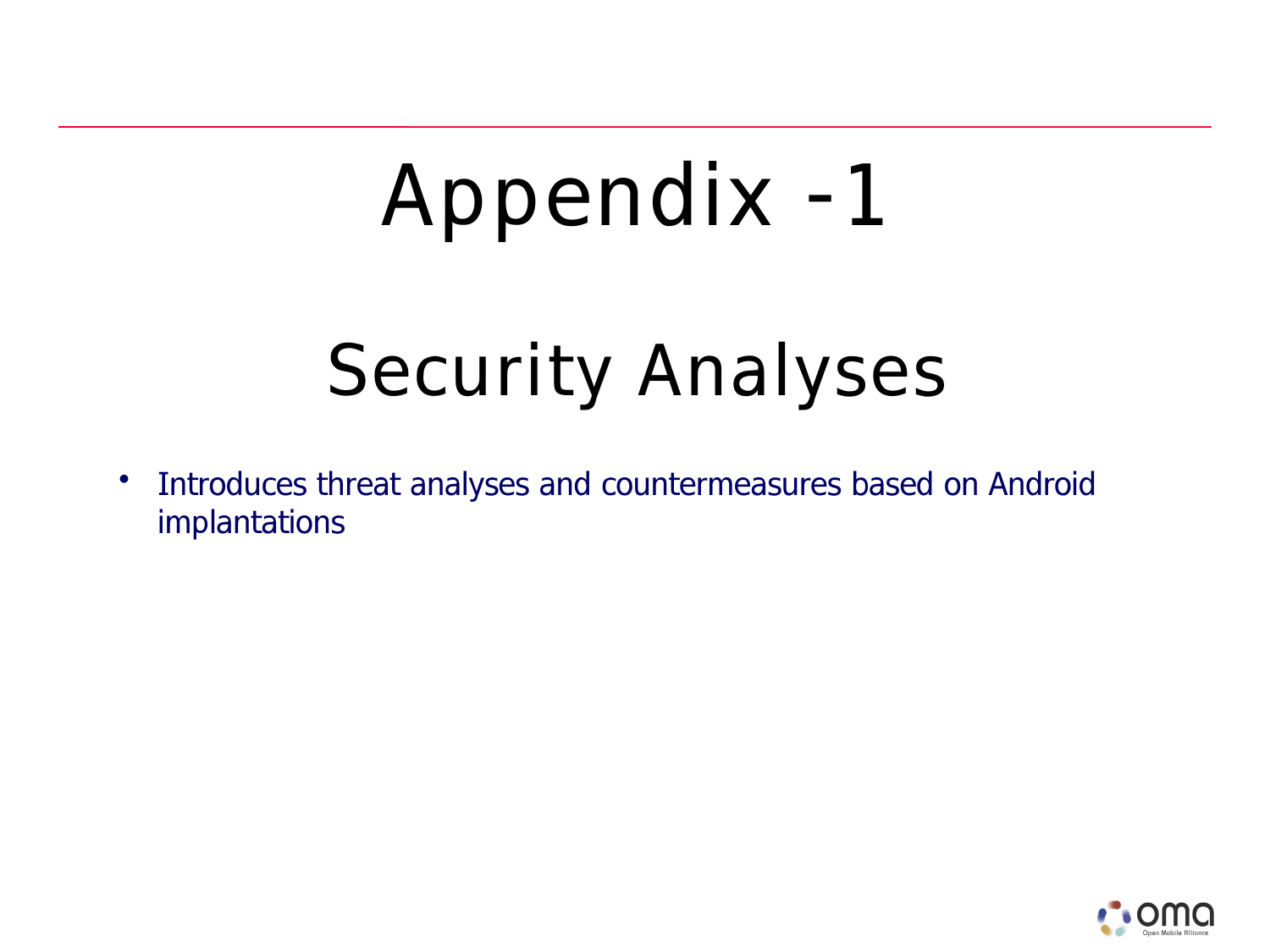

# Appendix -1 Security Analyses
Introduces threat analyses and countermeasures based on Android  implantations